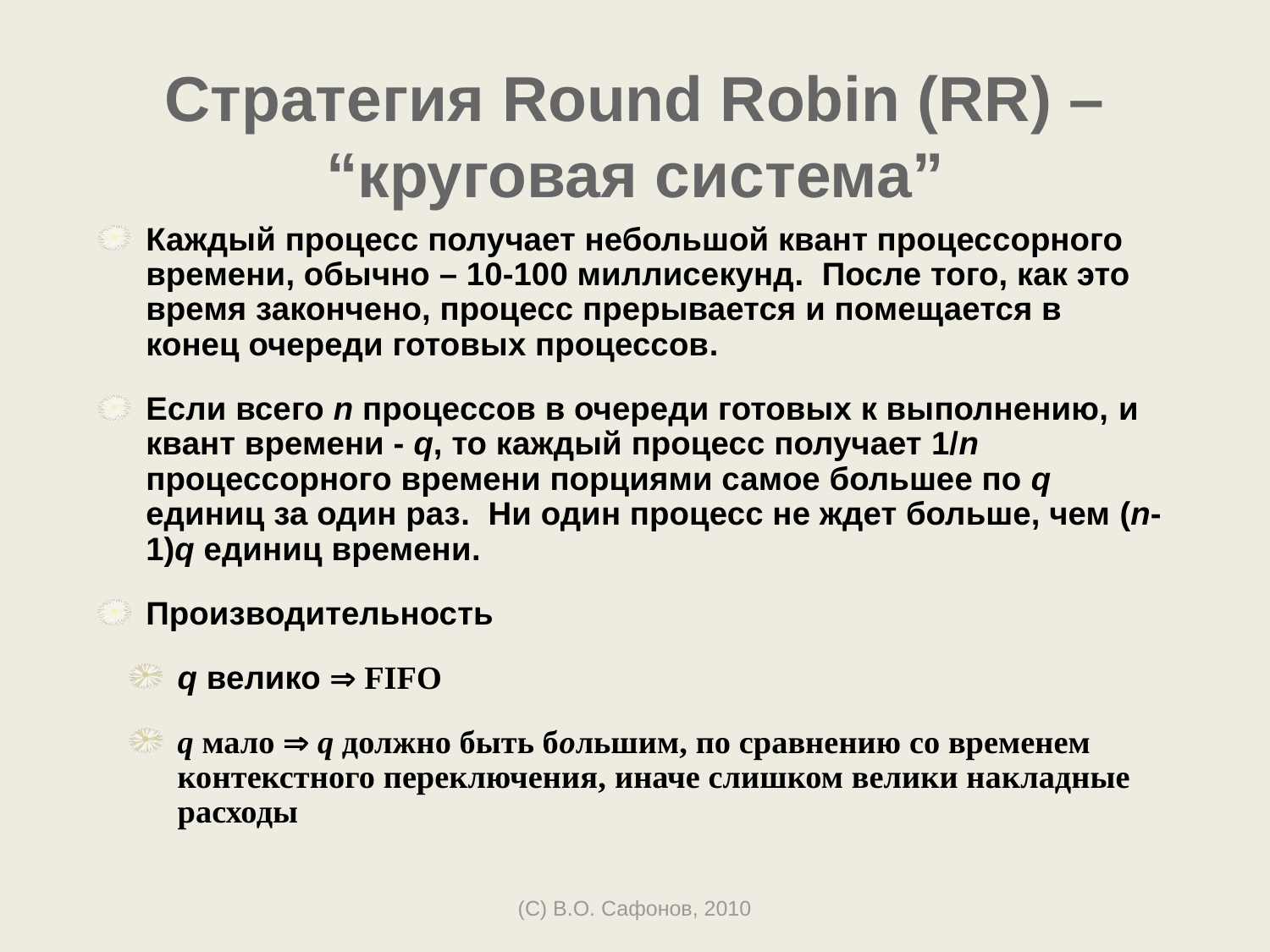

# Стратегия Round Robin (RR) – “круговая система”
Каждый процесс получает небольшой квант процессорного времени, обычно – 10-100 миллисекунд.  После того, как это время закончено, процесс прерывается и помещается в конец очереди готовых процессов.
Если всего n процессов в очереди готовых к выполнению, и квант времени - q, то каждый процесс получает 1/n процессорного времени порциями самое большее по q единиц за один раз.  Ни один процесс не ждет больше, чем (n-1)q единиц времени.
Производительность
q велико ⇒ FIFO
q мало ⇒ q должно быть большим, по сравнению со временем контекстного переключения, иначе слишком велики накладные расходы

(C) В.О. Сафонов, 2010